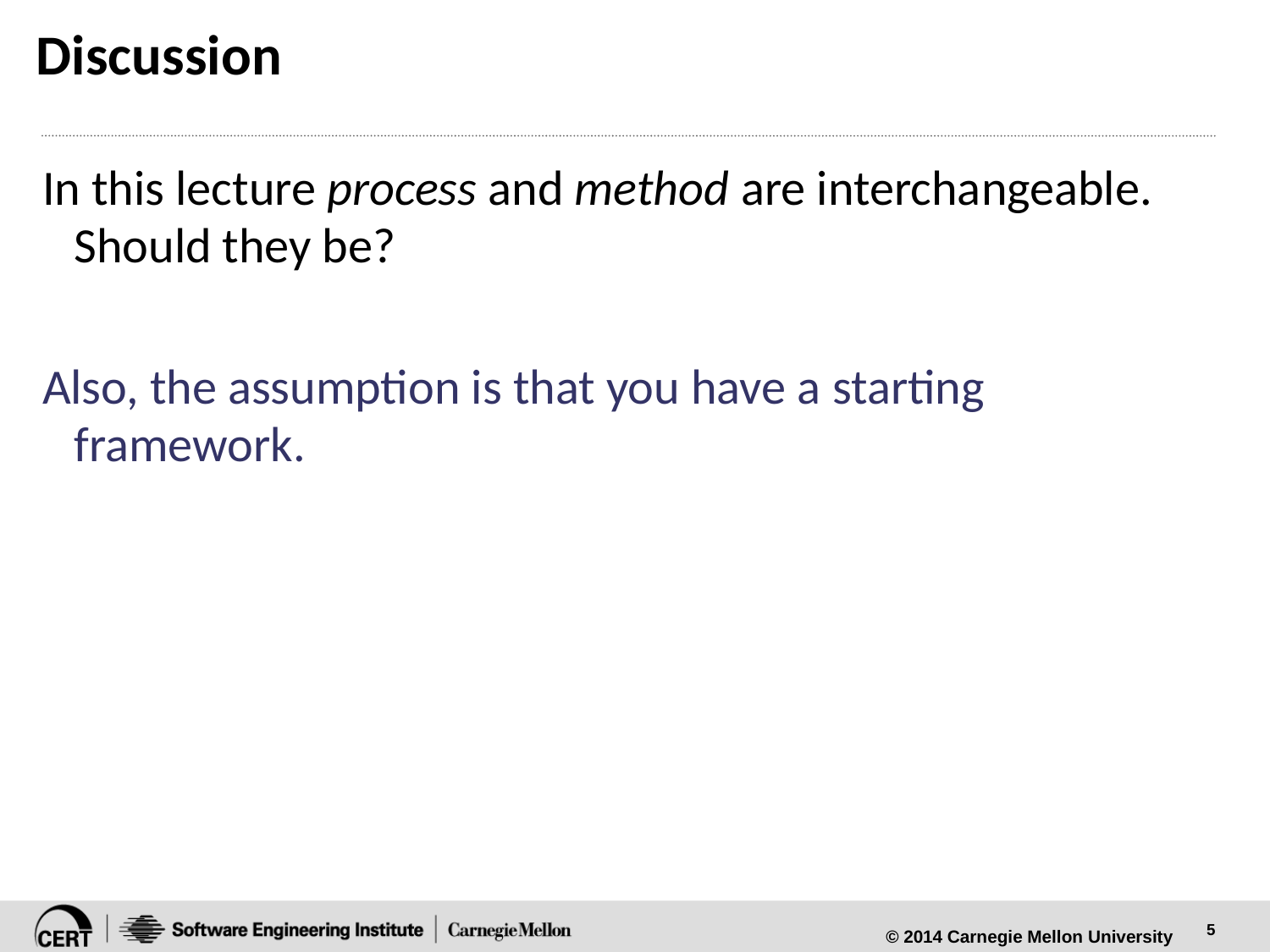

# Discussion
In this lecture process and method are interchangeable.  Should they be?

Also, the assumption is that you have a starting framework.